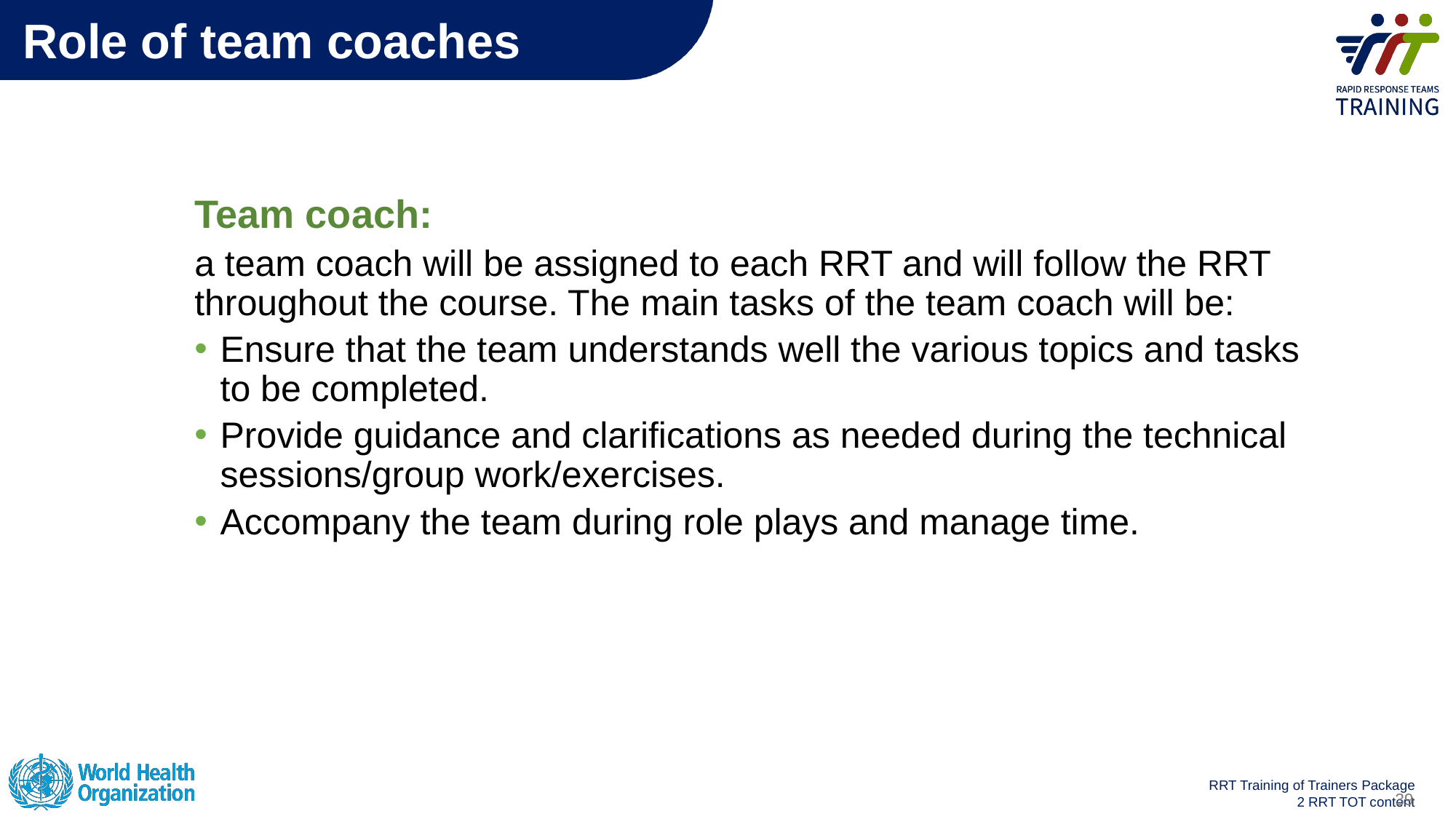

# Role of team coaches
Team coach:
a team coach will be assigned to each RRT and will follow the RRT throughout the course. The main tasks of the team coach will be:
Ensure that the team understands well the various topics and tasks to be completed.
Provide guidance and clarifications as needed during the technical sessions/group work/exercises.
Accompany the team during role plays and manage time.